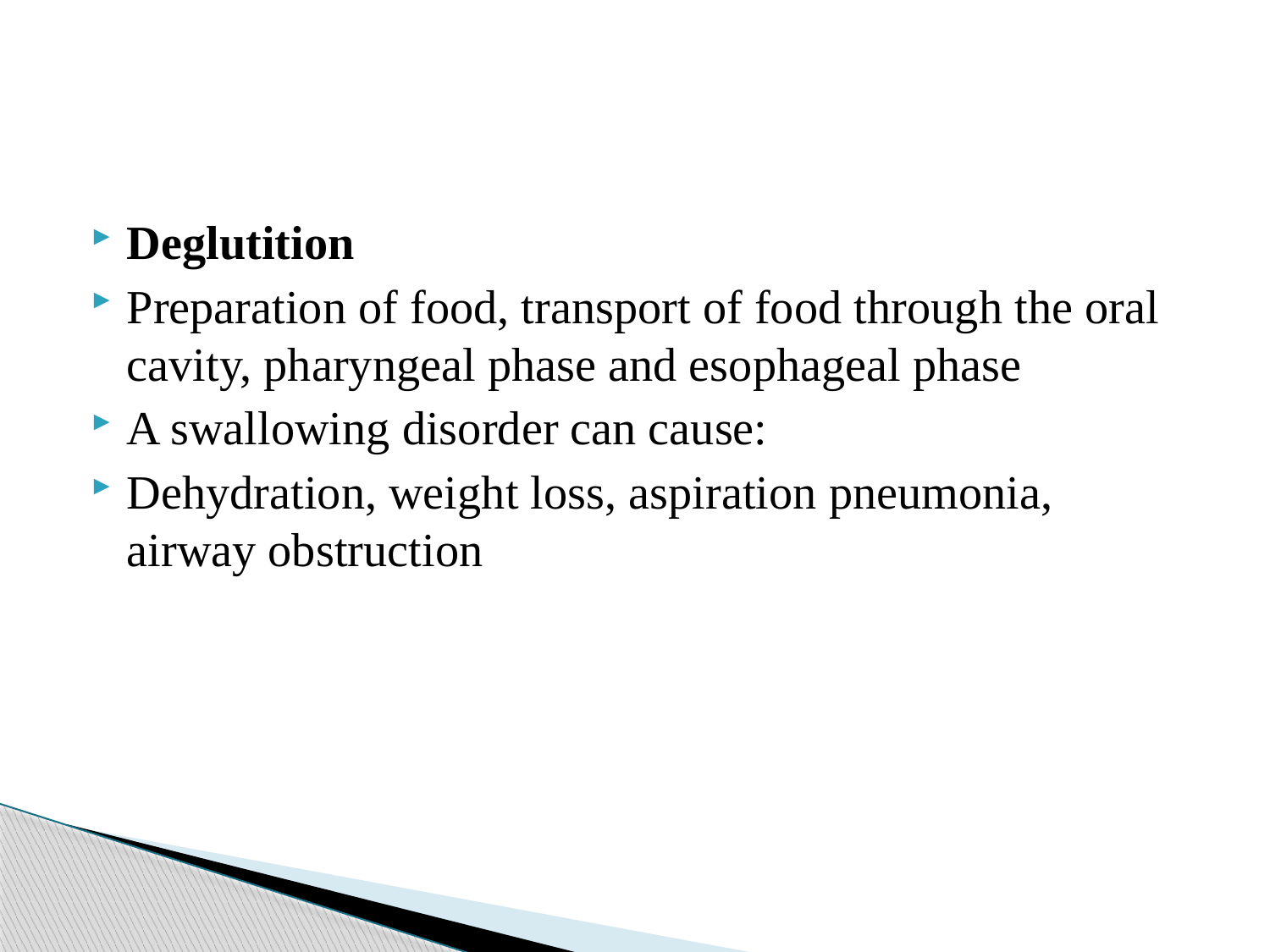

#
Deglutition
Preparation of food, transport of food through the oral cavity, pharyngeal phase and esophageal phase
A swallowing disorder can cause:
Dehydration, weight loss, aspiration pneumonia, airway obstruction